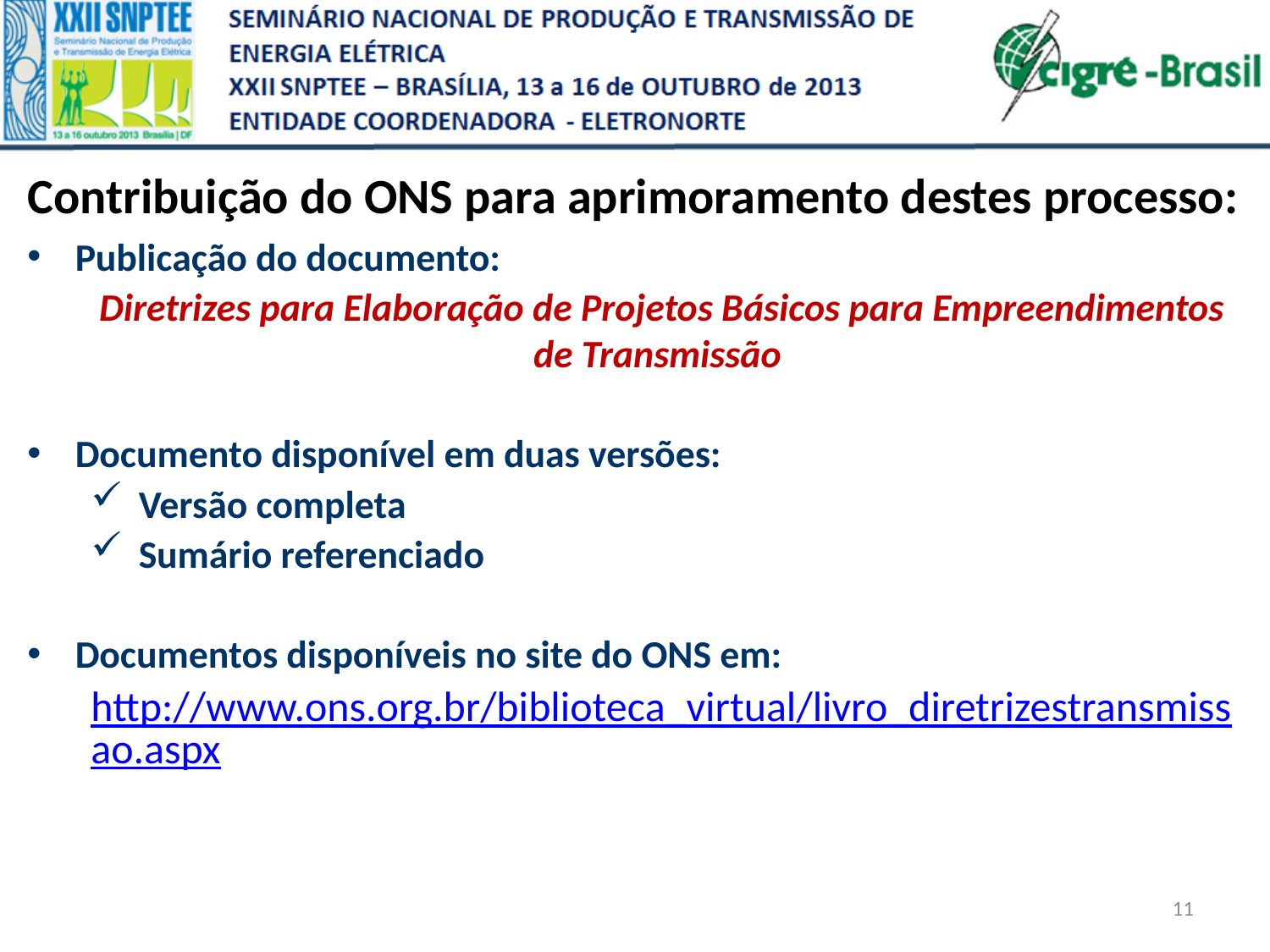

Contribuição do ONS para aprimoramento destes processo:
Publicação do documento:
Diretrizes para Elaboração de Projetos Básicos para Empreendimentos de Transmissão

Documento disponível em duas versões:
Versão completa
Sumário referenciado

Documentos disponíveis no site do ONS em:
http://www.ons.org.br/biblioteca_virtual/livro_diretrizestransmissao.aspx
11